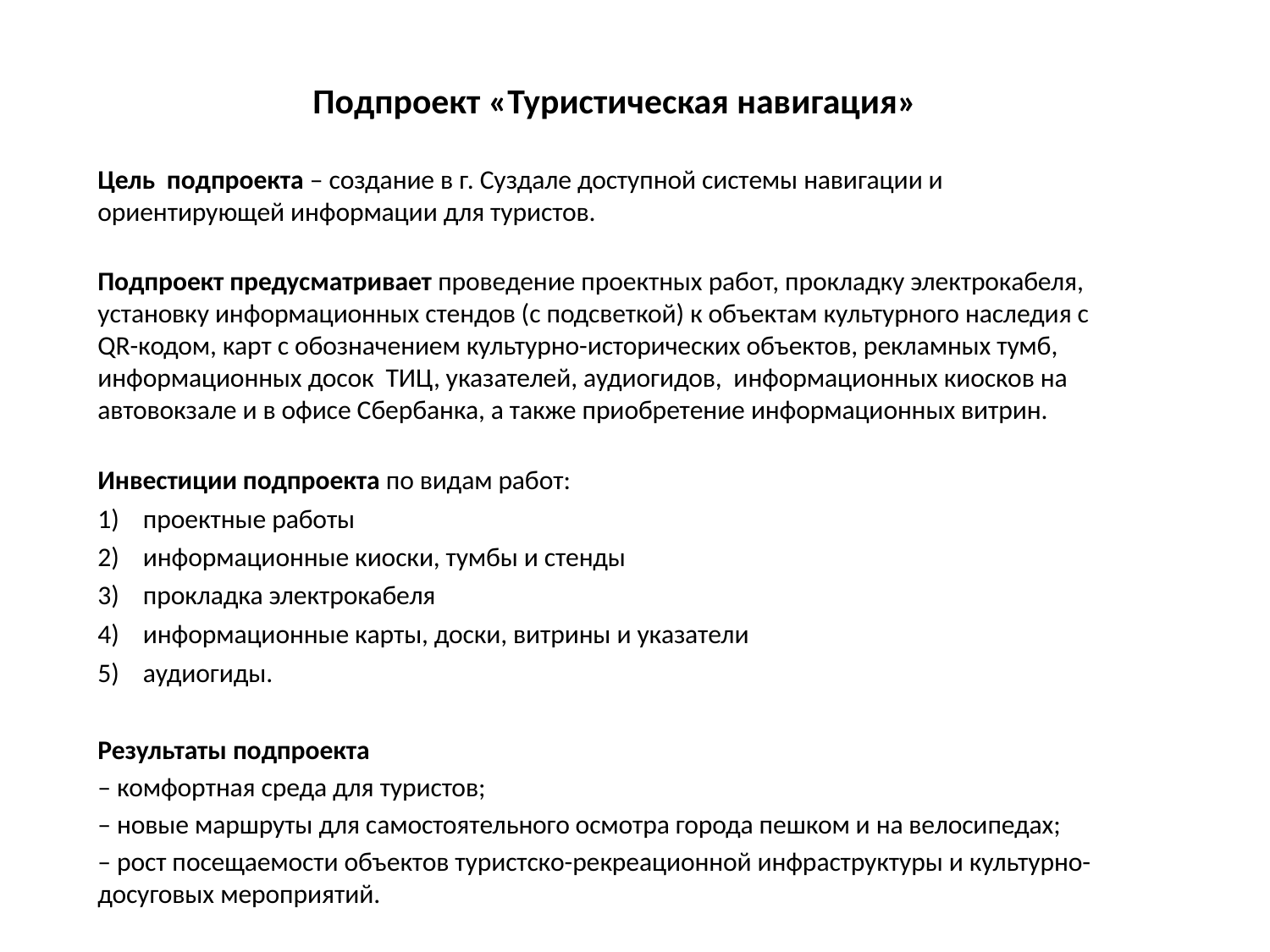

# Подпроект «Туристическая навигация»
Цель  подпроекта – создание в г. Суздале доступной системы навигации и ориентирующей информации для туристов.

Подпроект предусматривает проведение проектных работ, прокладку электрокабеля,  установку информационных стендов (с подсветкой) к объектам культурного наследия с QR-кодом, карт с обозначением культурно-исторических объектов, рекламных тумб, информационных досок  ТИЦ, указателей, аудиогидов,  информационных киосков на автовокзале и в офисе Сбербанка, а также приобретение информационных витрин.

Инвестиции подпроекта по видам работ:
проектные работы
информационные киоски, тумбы и стенды
прокладка электрокабеля
информационные карты, доски, витрины и указатели
аудиогиды.

Результаты подпроекта
– комфортная среда для туристов;
– новые маршруты для самостоятельного осмотра города пешком и на велосипедах;
– рост посещаемости объектов туристско-рекреационной инфраструктуры и культурно-досуговых мероприятий.